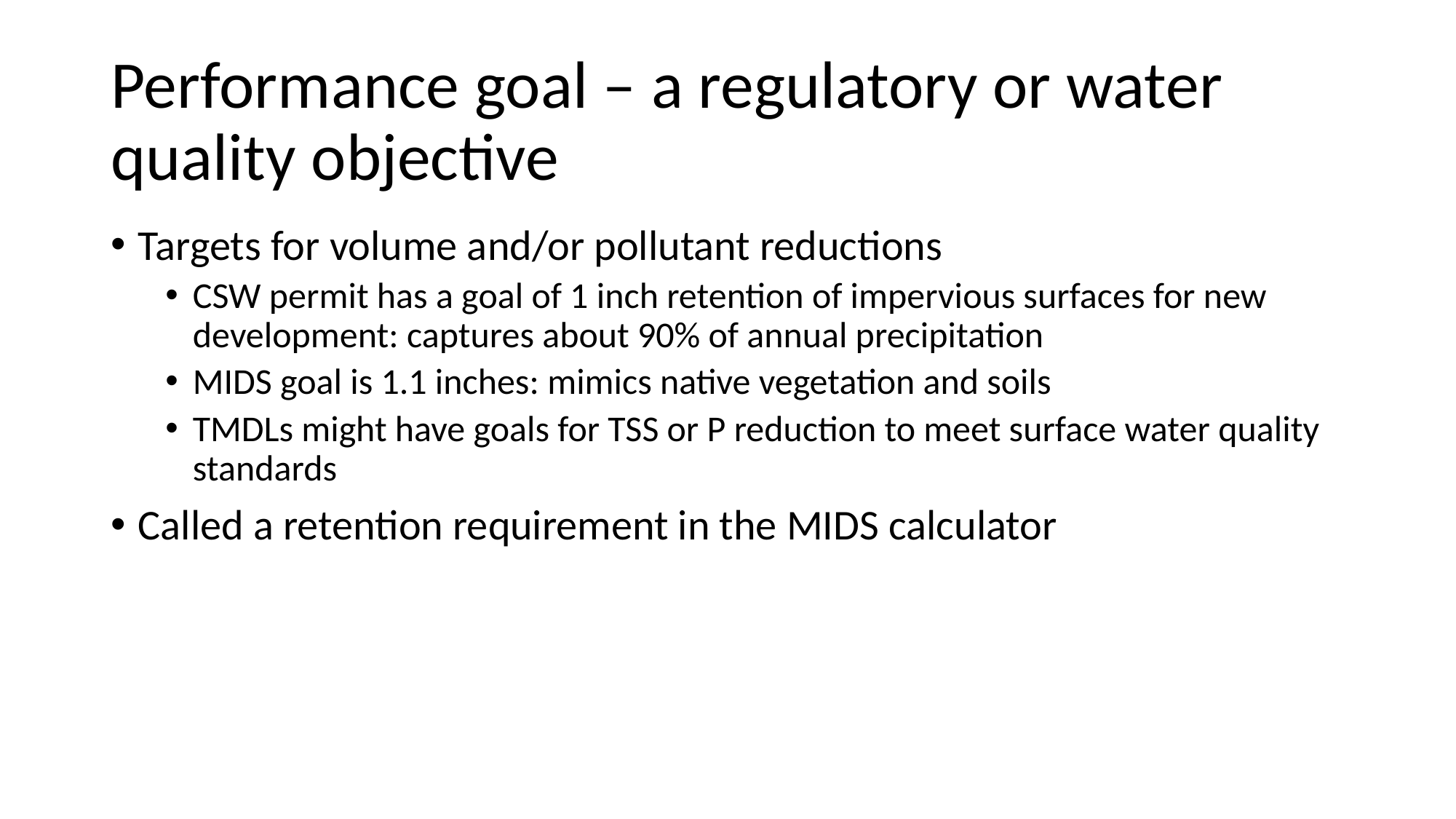

# Performance goal – a regulatory or water quality objective
Targets for volume and/or pollutant reductions
CSW permit has a goal of 1 inch retention of impervious surfaces for new development: captures about 90% of annual precipitation
MIDS goal is 1.1 inches: mimics native vegetation and soils
TMDLs might have goals for TSS or P reduction to meet surface water quality standards
Called a retention requirement in the MIDS calculator